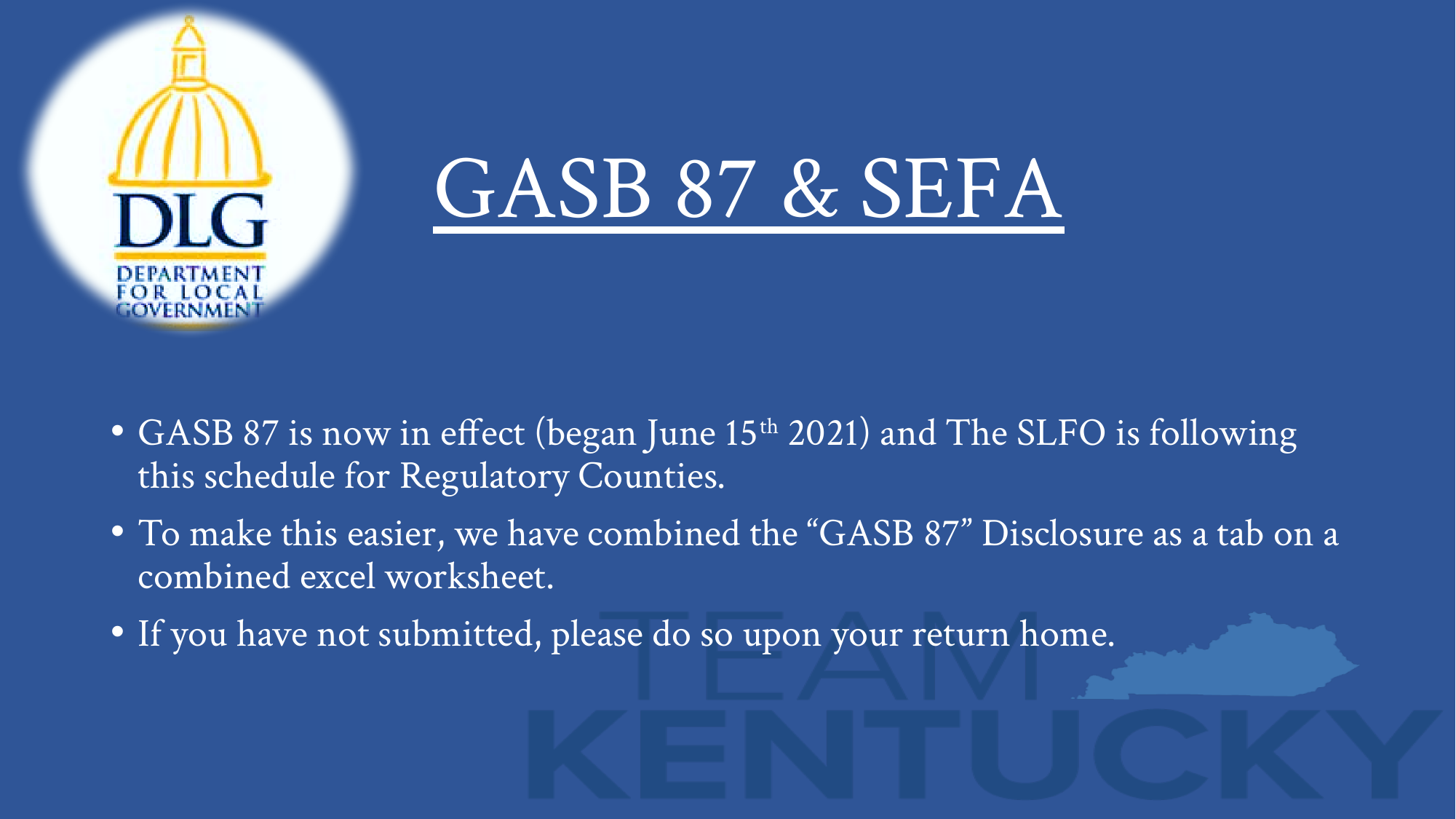

# GASB 87 & SEFA

GASB 87 is now in effect (began June 15th 2021) and The SLFO is following this schedule for Regulatory Counties.
To make this easier, we have combined the “GASB 87” Disclosure as a tab on a combined excel worksheet.
If you have not submitted, please do so upon your return home.